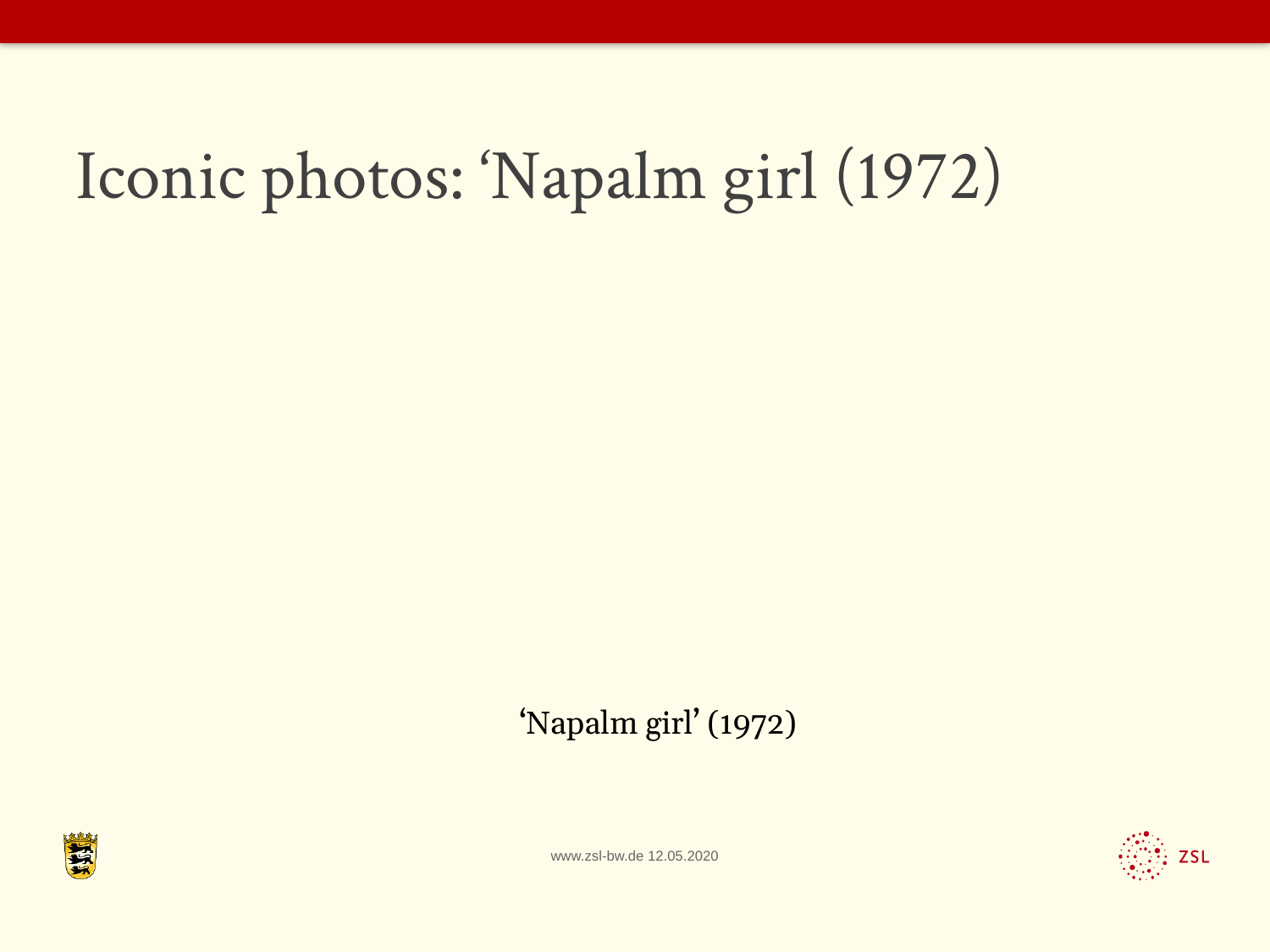

# Iconic photos: ‘Napalm girl (1972)
‘Napalm girl’ (1972)